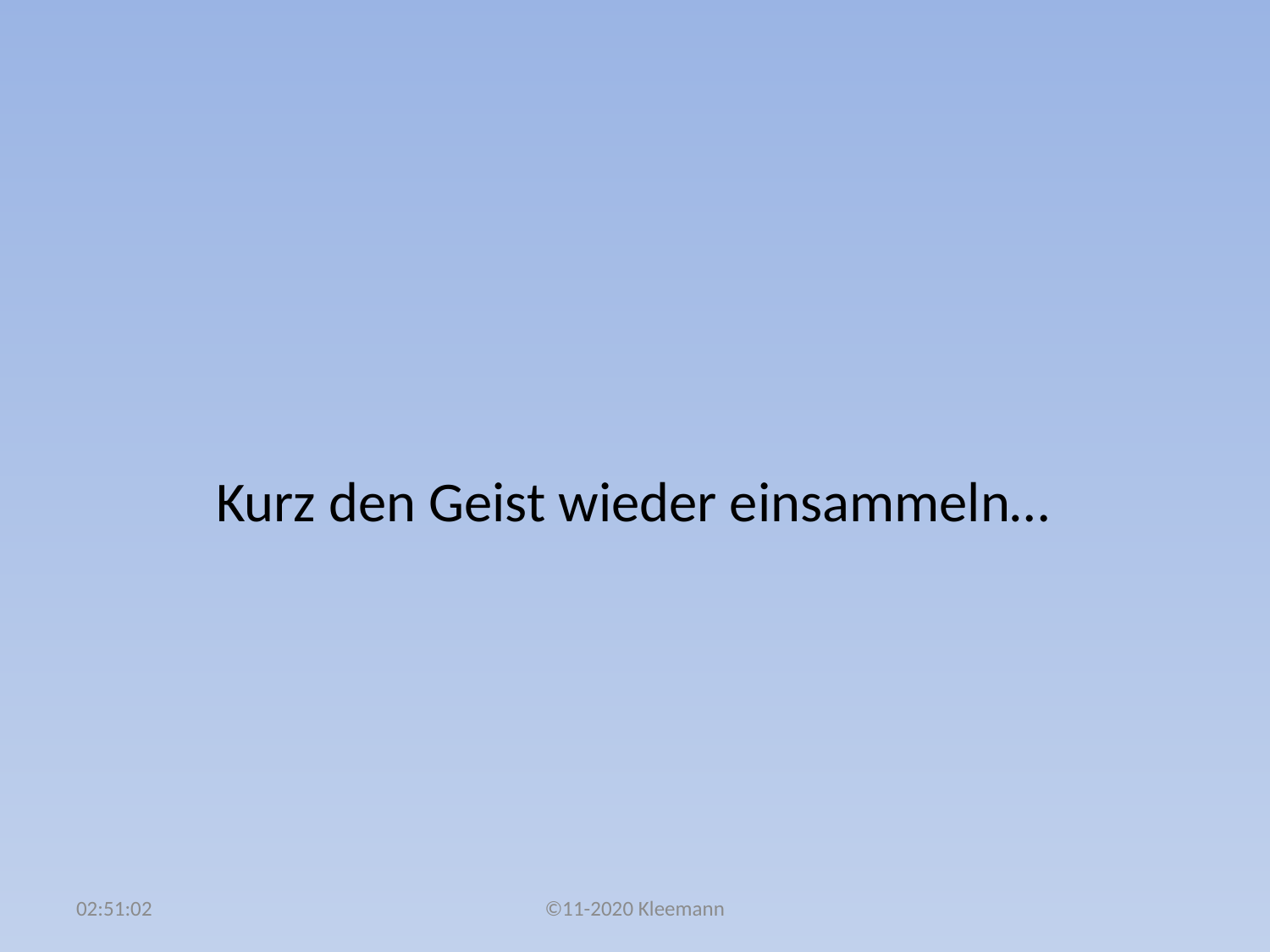

#

           Kurz den Geist wieder einsammeln…
02:51:02
©11-2020 Kleemann